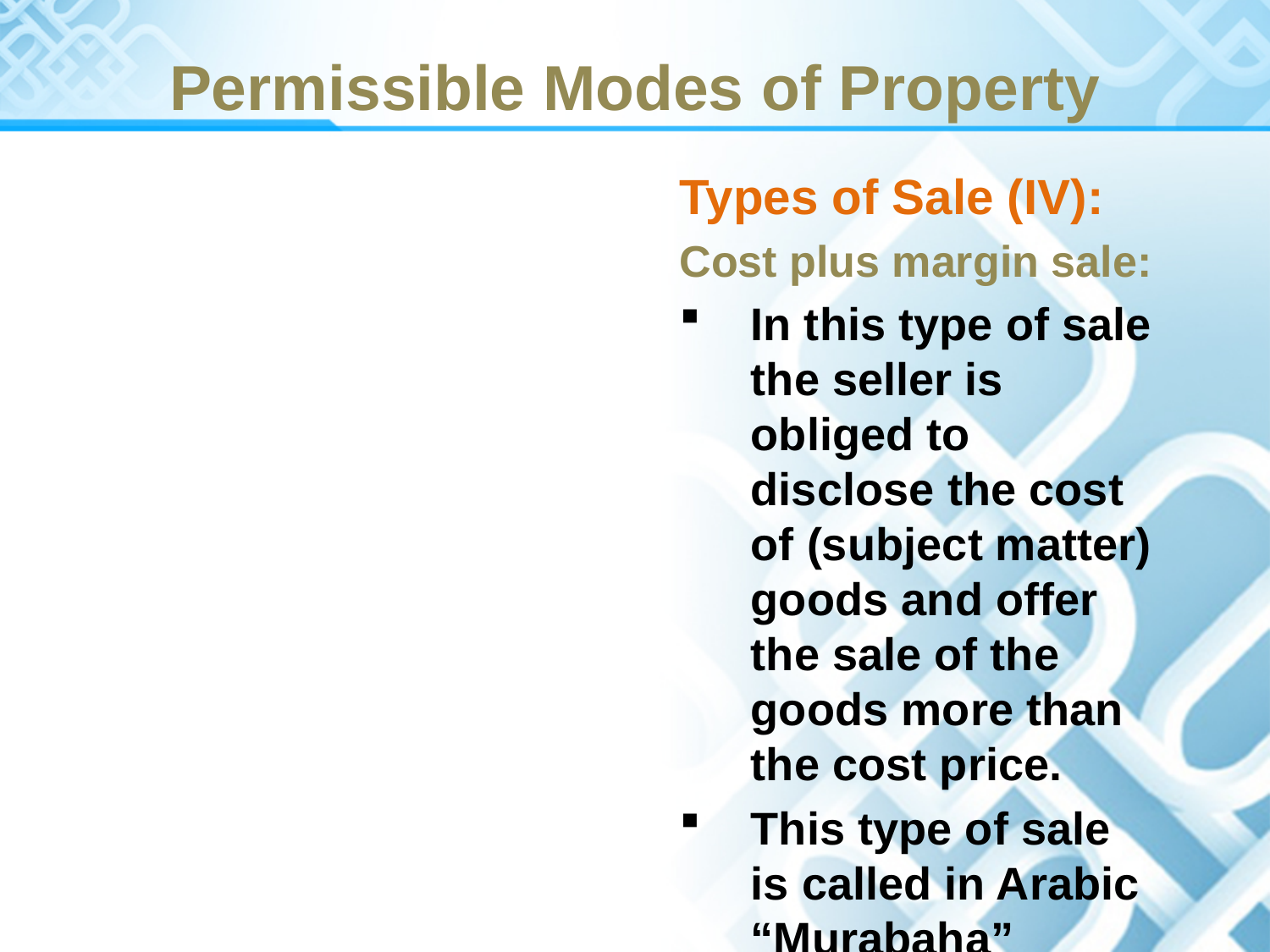

Permissible Modes of Property
Types of Sale (IV):
Cost plus margin sale:
In this type of sale the seller is obliged to disclose the cost of (subject matter) goods and offer the sale of the goods more than the cost price.
This type of sale is called in Arabic “Murabaha”